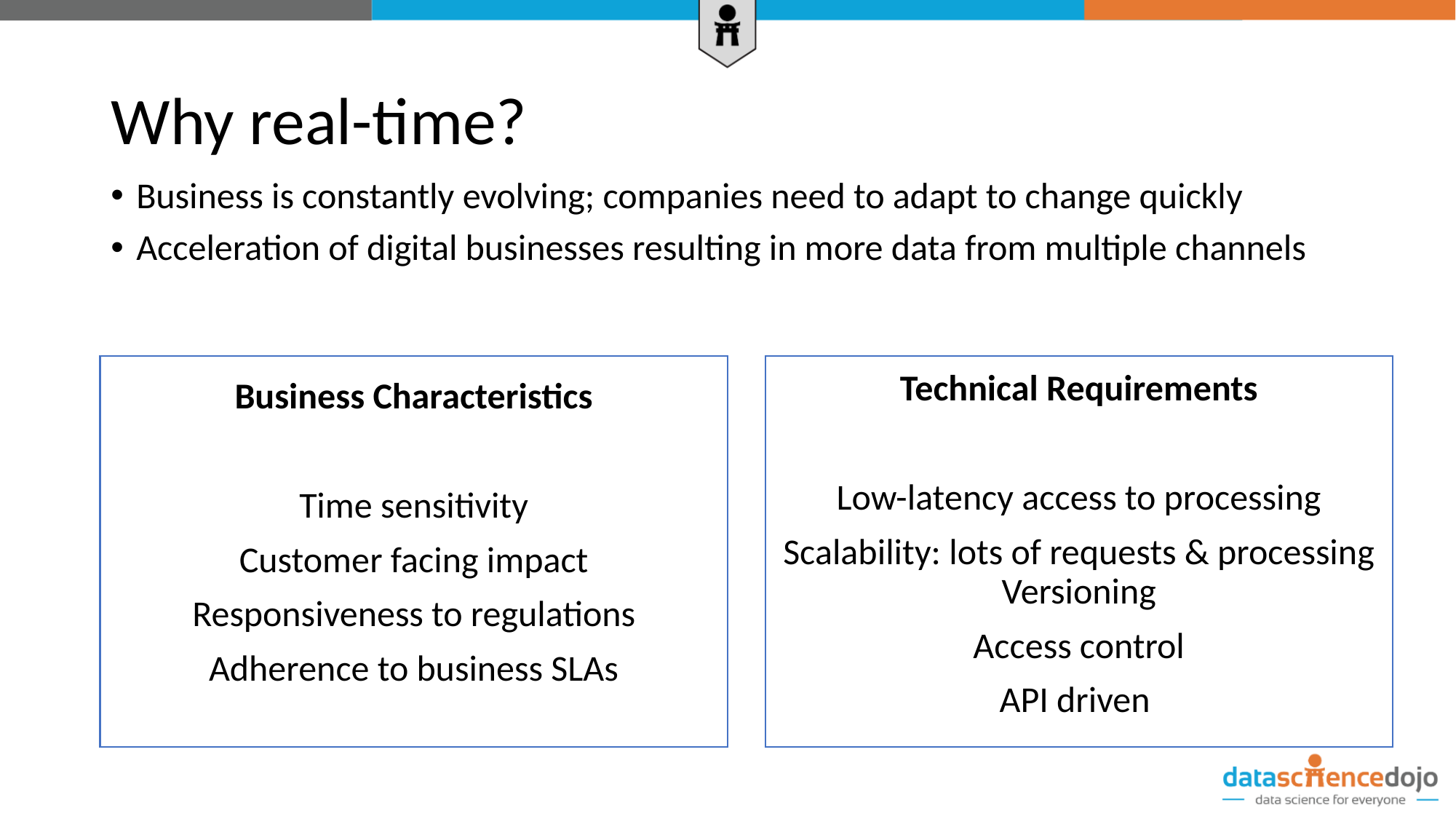

# Why real-time?
Business is constantly evolving; companies need to adapt to change quickly
Acceleration of digital businesses resulting in more data from multiple channels

Technical Requirements

Low-latency access to processing
Scalability: lots of requests & processing Versioning
Access control
API driven
Business Characteristics

Time sensitivity
Customer facing impact
Responsiveness to regulations
Adherence to business SLAs